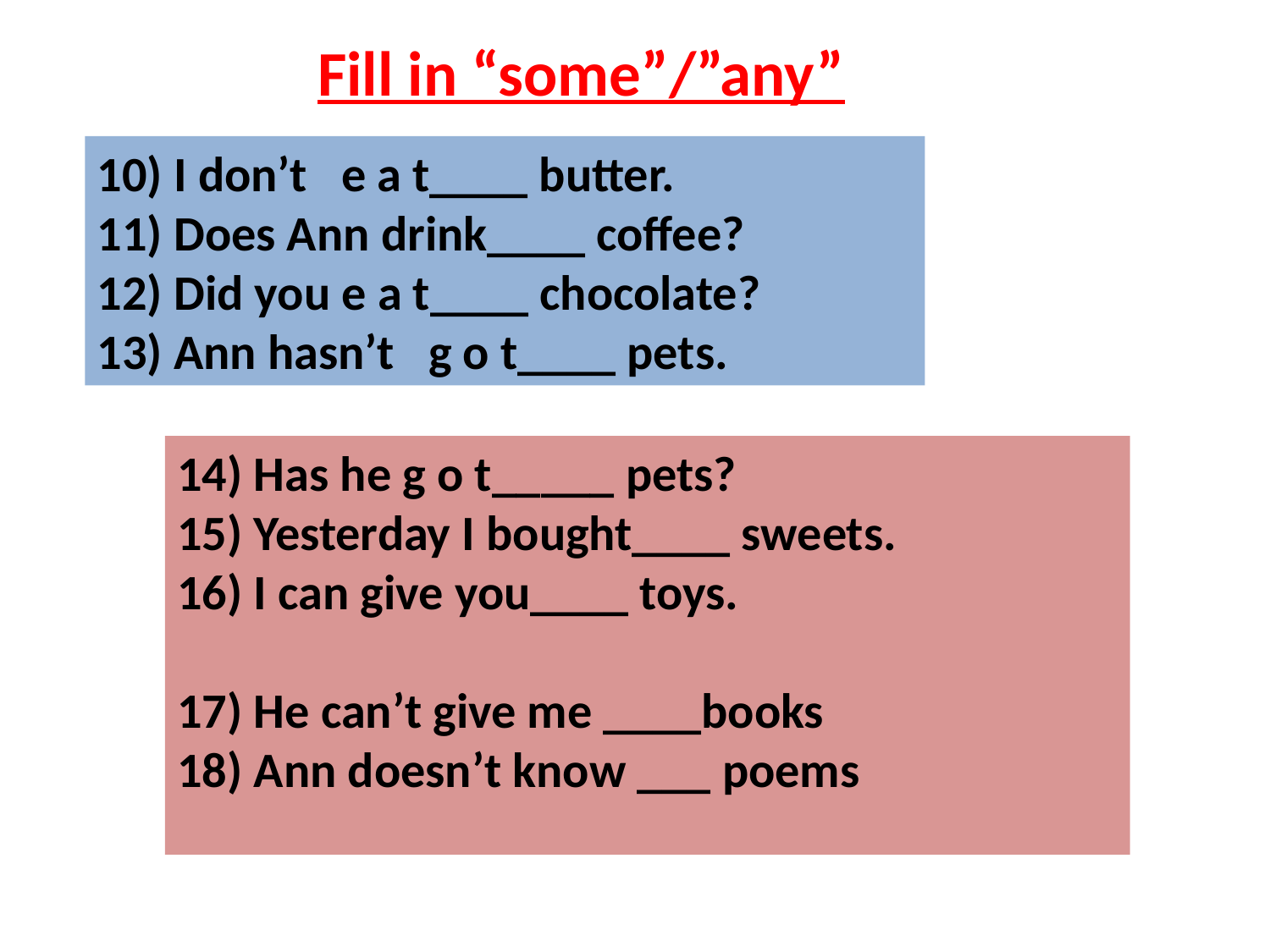

Fill in “some”/”any”
10) I don’t   e a t____ butter.
11) Does Ann drink____ coffee?
12) Did you e a t____ chocolate?
13) Ann hasn’t   g o t____ pets.
14) Has he g o t_____ pets?
15) Yesterday I bought____ sweets.
16) I can give you____ toys.

17) He can’t give me ____books
18) Ann doesn’t know ___ poems